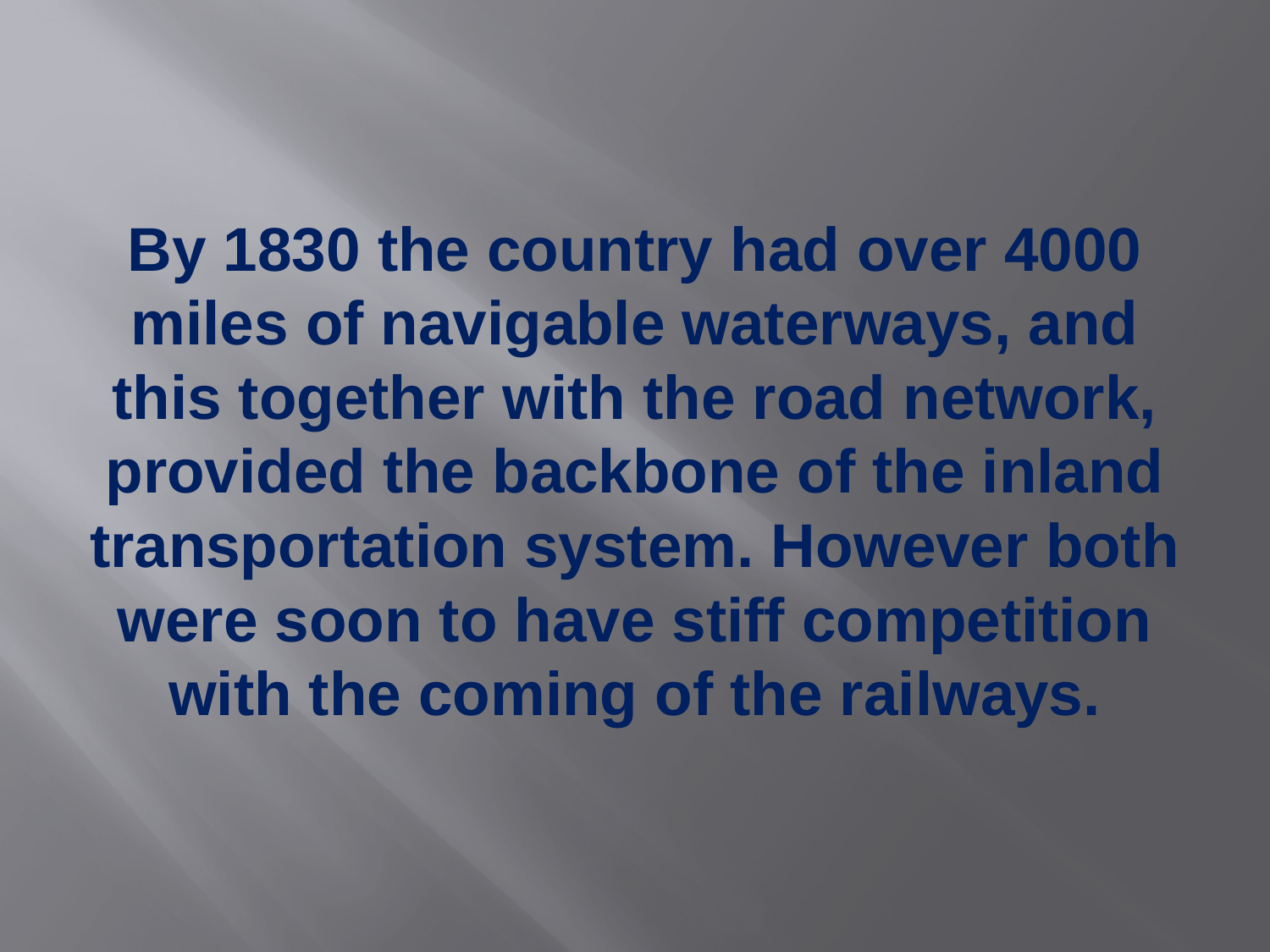

# By 1830 the country had over 4000 miles of navigable waterways, and this together with the road network, provided the backbone of the inland transportation system. However both were soon to have stiff competition with the coming of the railways.